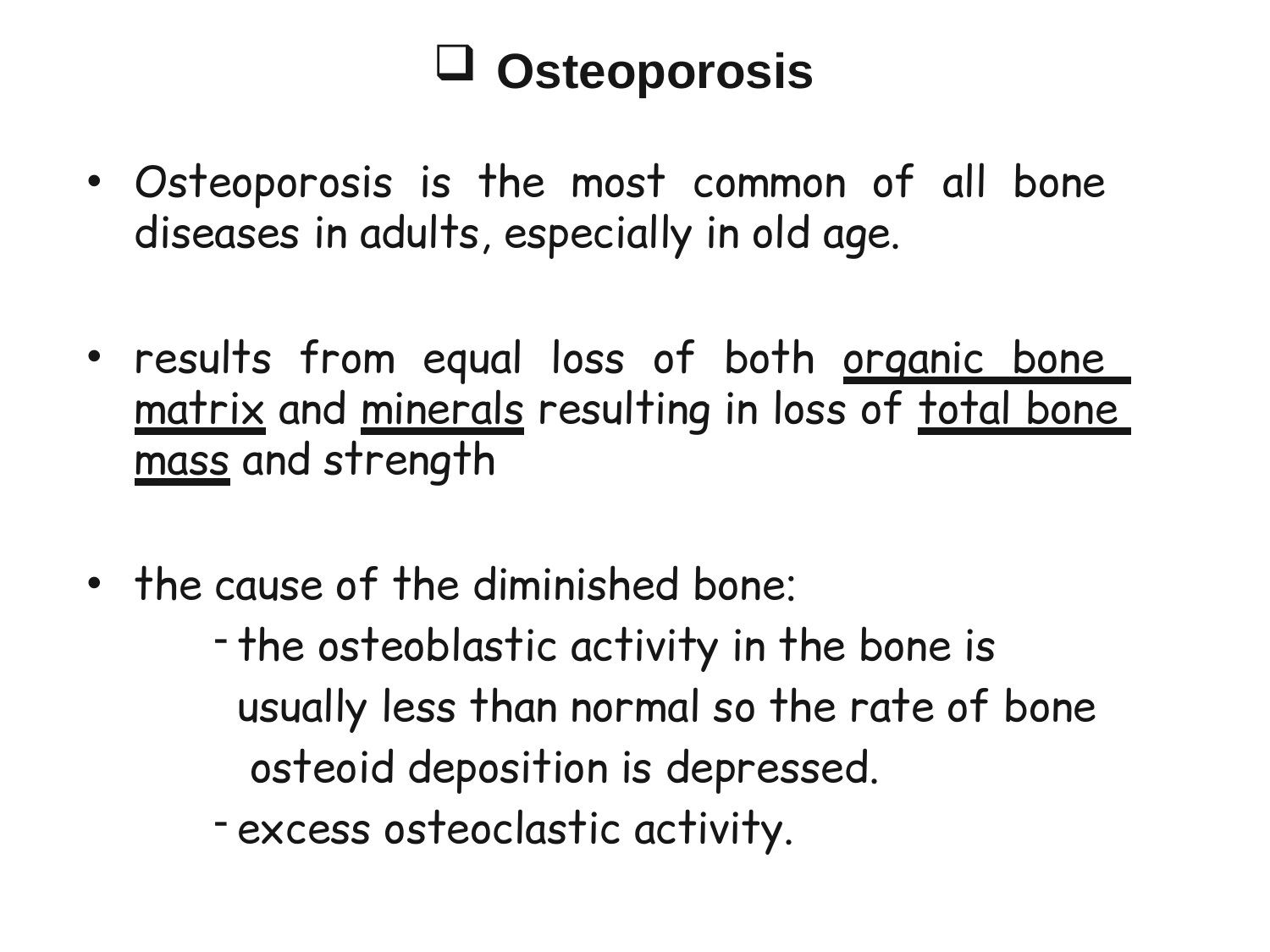

Osteoporosis

Osteoporosis is the most common of all bone  diseases in adults, especially in old age.

results from equal loss of both organic bone  matrix and minerals resulting in loss of total bone  mass and strength

the cause of the diminished bone:
the osteoblastic activity in the bone is  usually less than normal so the rate of bone  osteoid deposition is depressed.
excess osteoclastic activity.